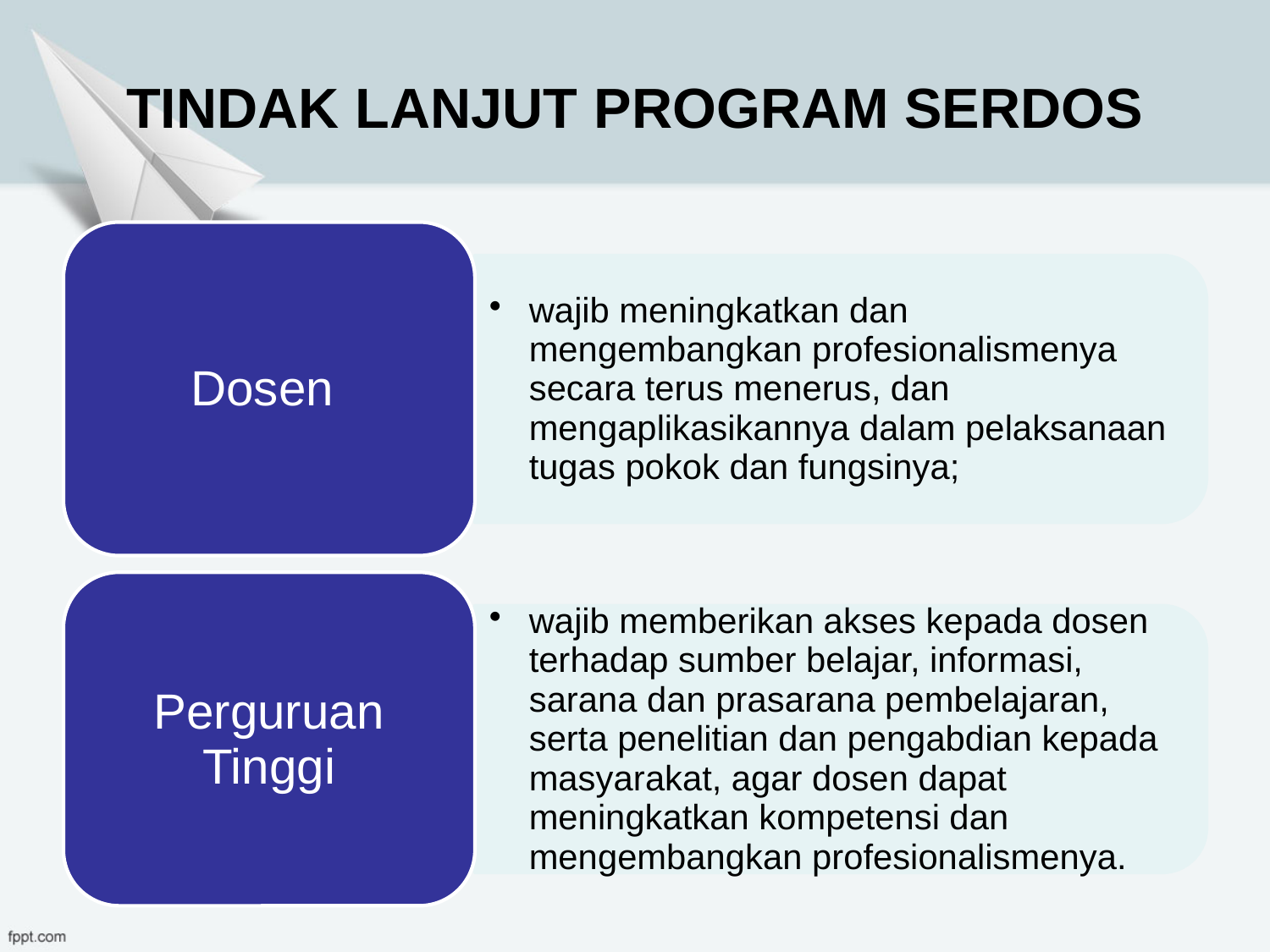

# TINDAK LANJUT PROGRAM SERDOS
Dosen
wajib meningkatkan dan mengembangkan profesionalismenya secara terus menerus, dan mengaplikasikannya dalam pelaksanaan tugas pokok dan fungsinya;
Perguruan Tinggi
wajib memberikan akses kepada dosen terhadap sumber belajar, informasi, sarana dan prasarana pembelajaran, serta penelitian dan pengabdian kepada masyarakat, agar dosen dapat meningkatkan kompetensi dan mengembangkan profesionalismenya.